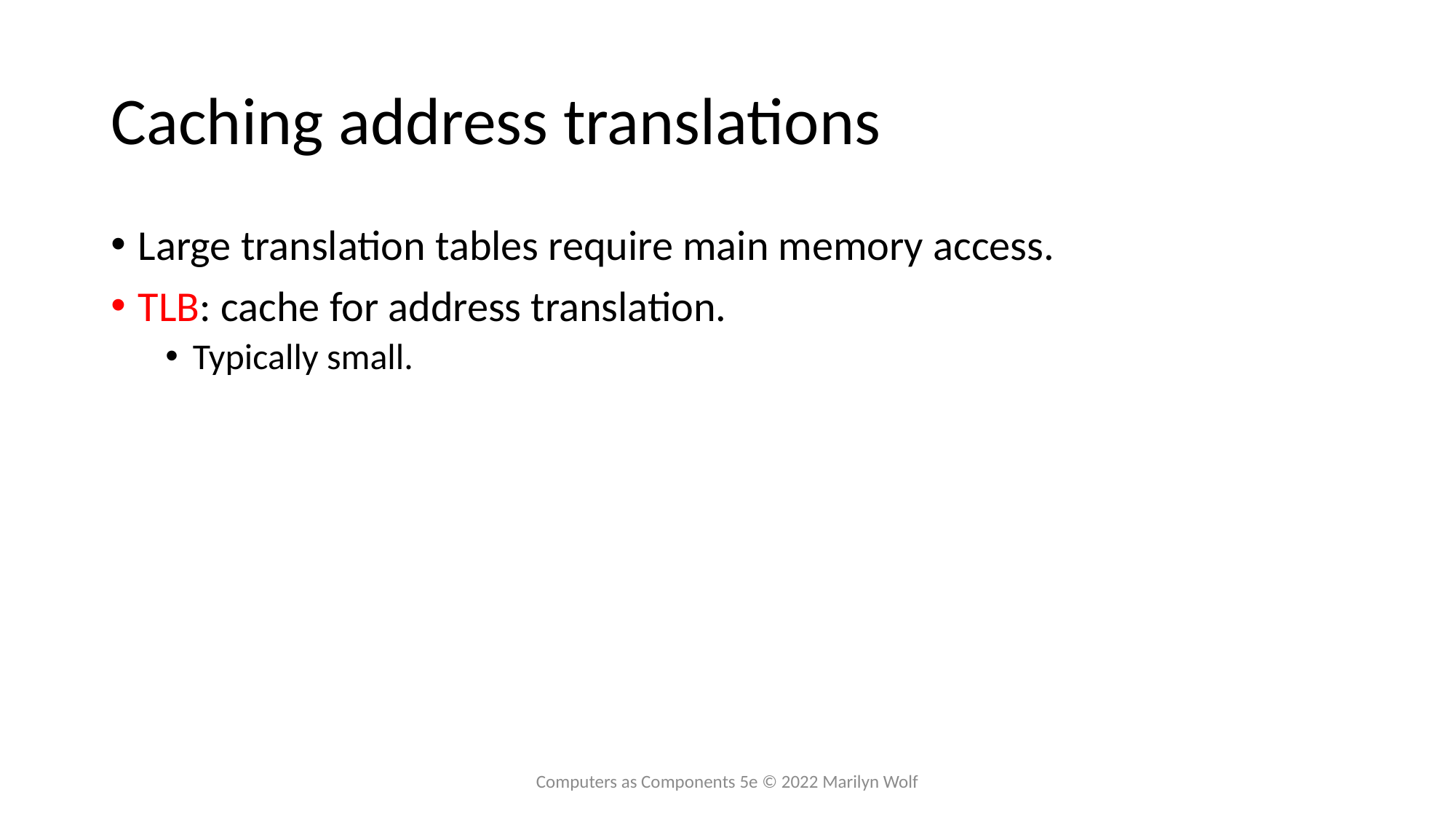

# Caching address translations
Large translation tables require main memory access.
TLB: cache for address translation.
Typically small.
Computers as Components 5e © 2022 Marilyn Wolf